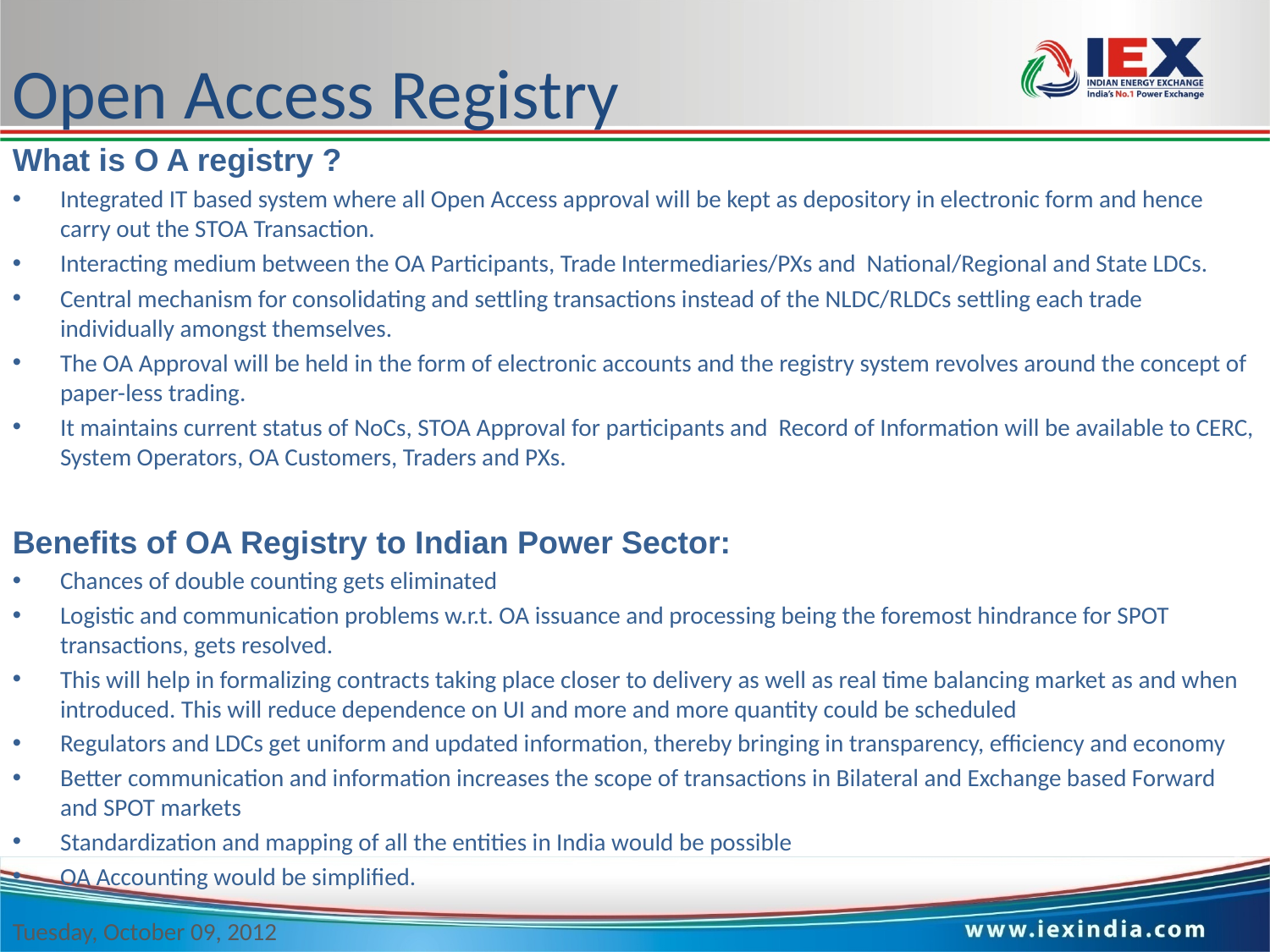

# Open Access Registry
What is O A registry ?
Integrated IT based system where all Open Access approval will be kept as depository in electronic form and hence carry out the STOA Transaction.
Interacting medium between the OA Participants, Trade Intermediaries/PXs and  National/Regional and State LDCs.
Central mechanism for consolidating and settling transactions instead of the NLDC/RLDCs settling each trade individually amongst themselves.
The OA Approval will be held in the form of electronic accounts and the registry system revolves around the concept of paper-less trading.
It maintains current status of NoCs, STOA Approval for participants and  Record of Information will be available to CERC, System Operators, OA Customers, Traders and PXs.

Benefits of OA Registry to Indian Power Sector:
Chances of double counting gets eliminated
Logistic and communication problems w.r.t. OA issuance and processing being the foremost hindrance for SPOT transactions, gets resolved.
This will help in formalizing contracts taking place closer to delivery as well as real time balancing market as and when introduced. This will reduce dependence on UI and more and more quantity could be scheduled
Regulators and LDCs get uniform and updated information, thereby bringing in transparency, efficiency and economy
Better communication and information increases the scope of transactions in Bilateral and Exchange based Forward and SPOT markets
Standardization and mapping of all the entities in India would be possible
OA Accounting would be simplified.

Tuesday, October 09, 2012